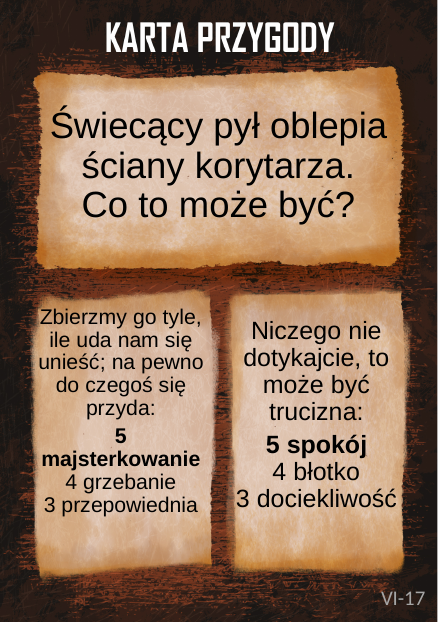

# Świecący pył oblepia ściany korytarza. Co to może być?
Zbierzmy go tyle, ile uda nam się unieść; na pewno do czegoś się przyda:
5 majsterkowanie
4 grzebanie
3 przepowiednia
Niczego nie dotykajcie, to może być trucizna:
5 spokój
4 błotko
3 dociekliwość
VI-17